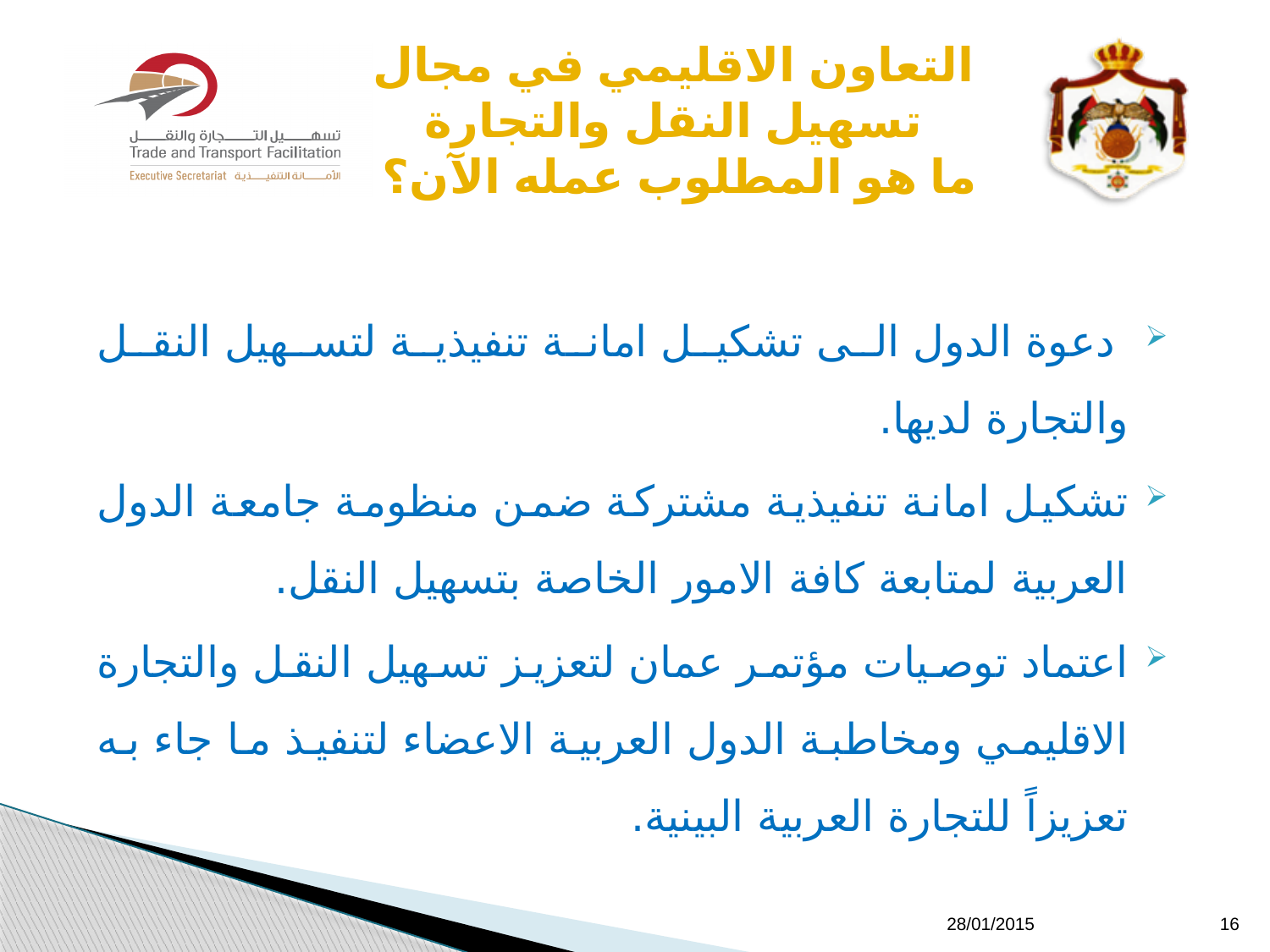

# التعاون الاقليمي في مجال تسهيل النقل والتجارة ما هو المطلوب عمله الآن؟
 دعوة الدول الى تشكيل امانة تنفيذية لتسهيل النقل والتجارة لديها.
تشكيل امانة تنفيذية مشتركة ضمن منظومة جامعة الدول العربية لمتابعة كافة الامور الخاصة بتسهيل النقل.
اعتماد توصيات مؤتمر عمان لتعزيز تسهيل النقل والتجارة الاقليمي ومخاطبة الدول العربية الاعضاء لتنفيذ ما جاء به تعزيزاً للتجارة العربية البينية.

28/01/2015
16